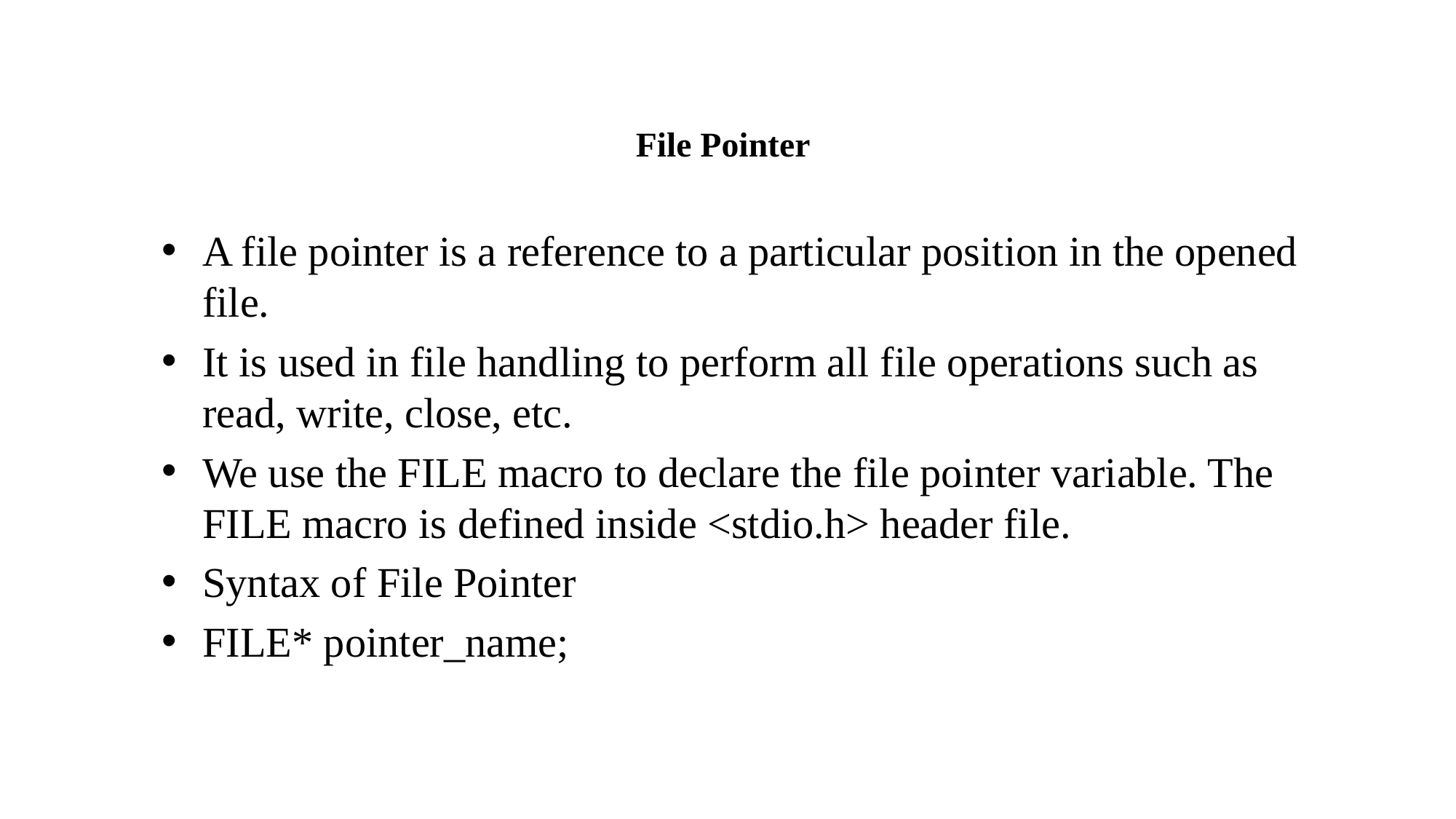

# File Pointer
A file pointer is a reference to a particular position in the opened file.
It is used in file handling to perform all file operations such as read, write, close, etc.
We use the FILE macro to declare the file pointer variable. The FILE macro is defined inside <stdio.h> header file.
Syntax of File Pointer
FILE* pointer_name;